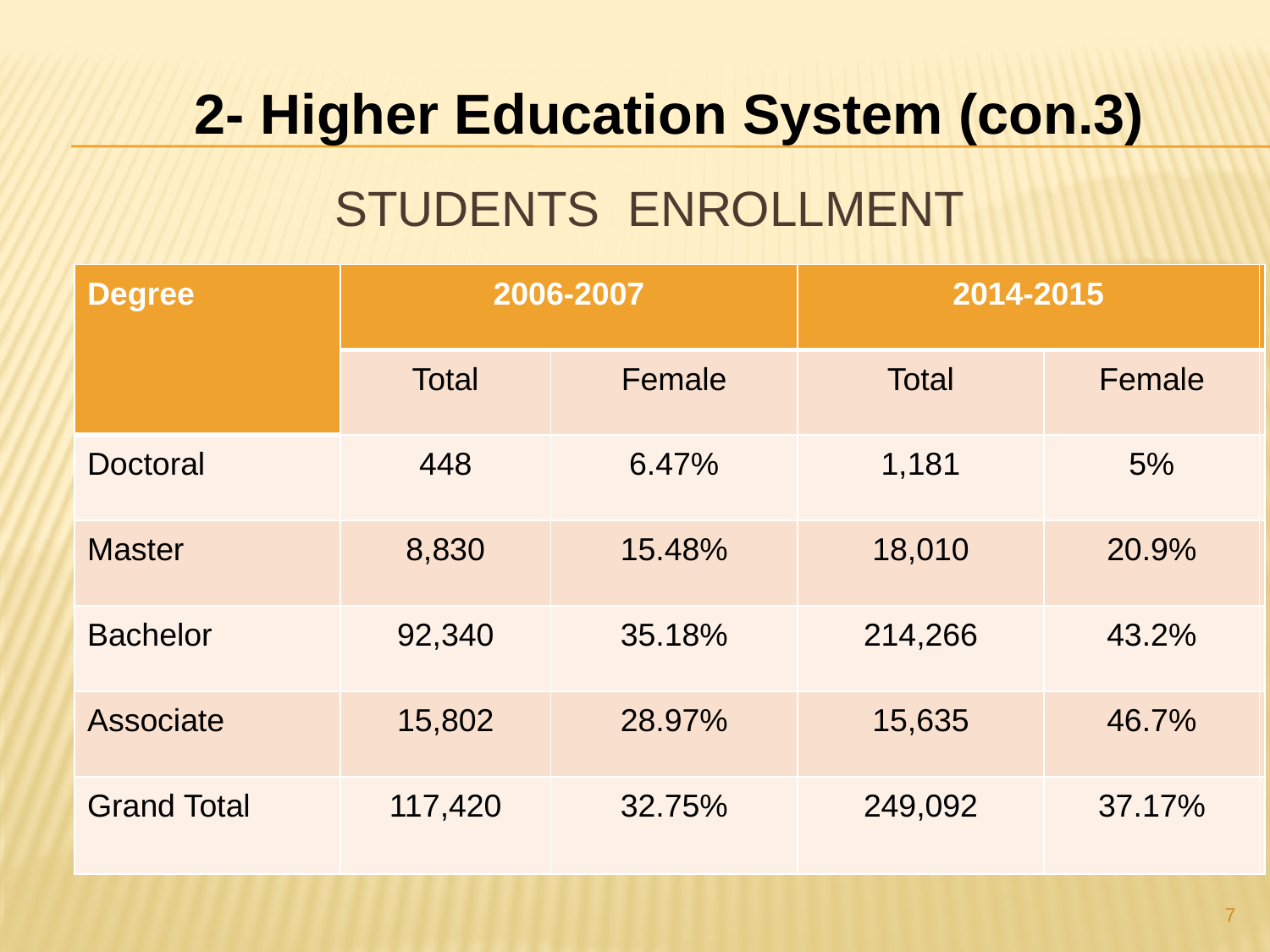

2- Higher Education System (con.3)
# Students  Enrollment
| Degree | 2006-2007 |  | 2014-2015 |  |  |
| --- | --- | --- | --- | --- | --- |
|  | Total | Female | Total | Female |  |
| Doctoral | 448 | 6.47% | 1,181 | 5% |  |
| Master | 8,830 | 15.48% | 18,010 | 20.9% |  |
| Bachelor | 92,340 | 35.18% | 214,266 | 43.2% |  |
| Associate | 15,802 | 28.97% | 15,635 | 46.7% |  |
| Grand Total | 117,420 | 32.75% | 249,092 | 37.17% |  |
7